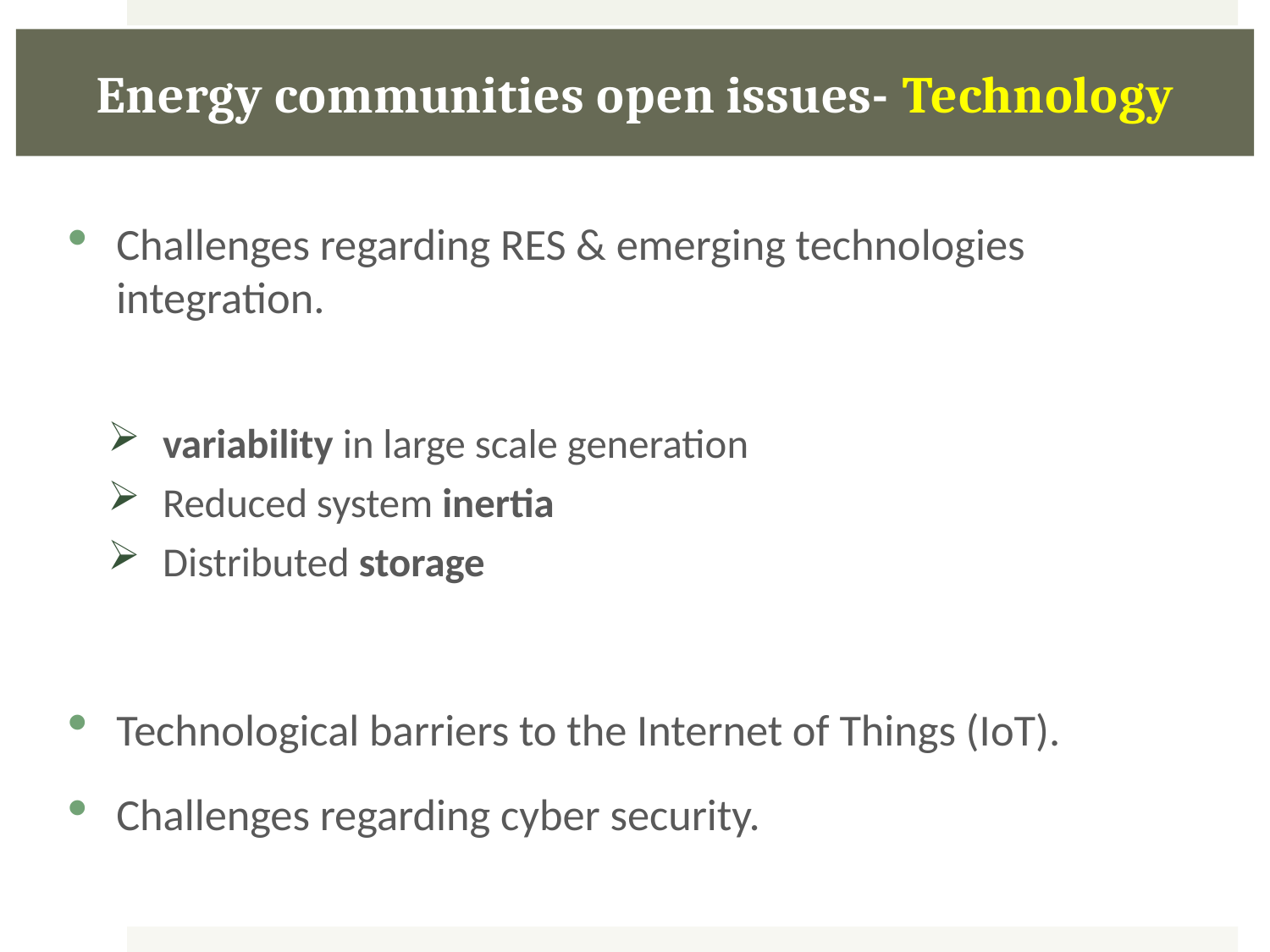

# Energy communities open issues- Technology
Challenges regarding RES & emerging technologies integration.

variability in large scale generation
Reduced system inertia
Distributed storage

Technological barriers to the Internet of Things (IoT).
Challenges regarding cyber security.